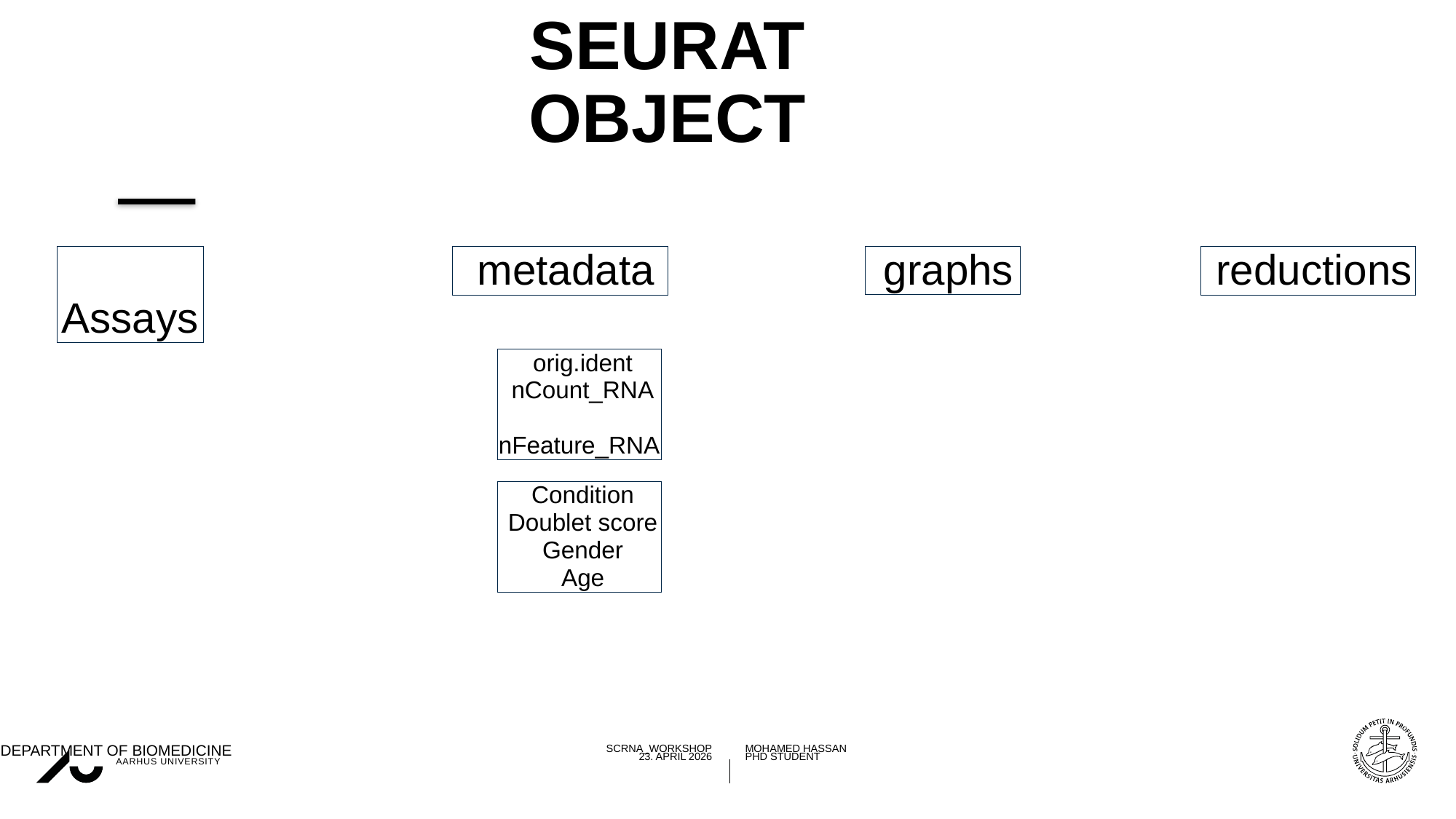

# Seurat object
 graphs
 Assays
 metadata
 reductions
 orig.ident
 nCount_RNA
 nFeature_RNA
 Condition
 Doublet score
 Gender
 Age
22/04/2026